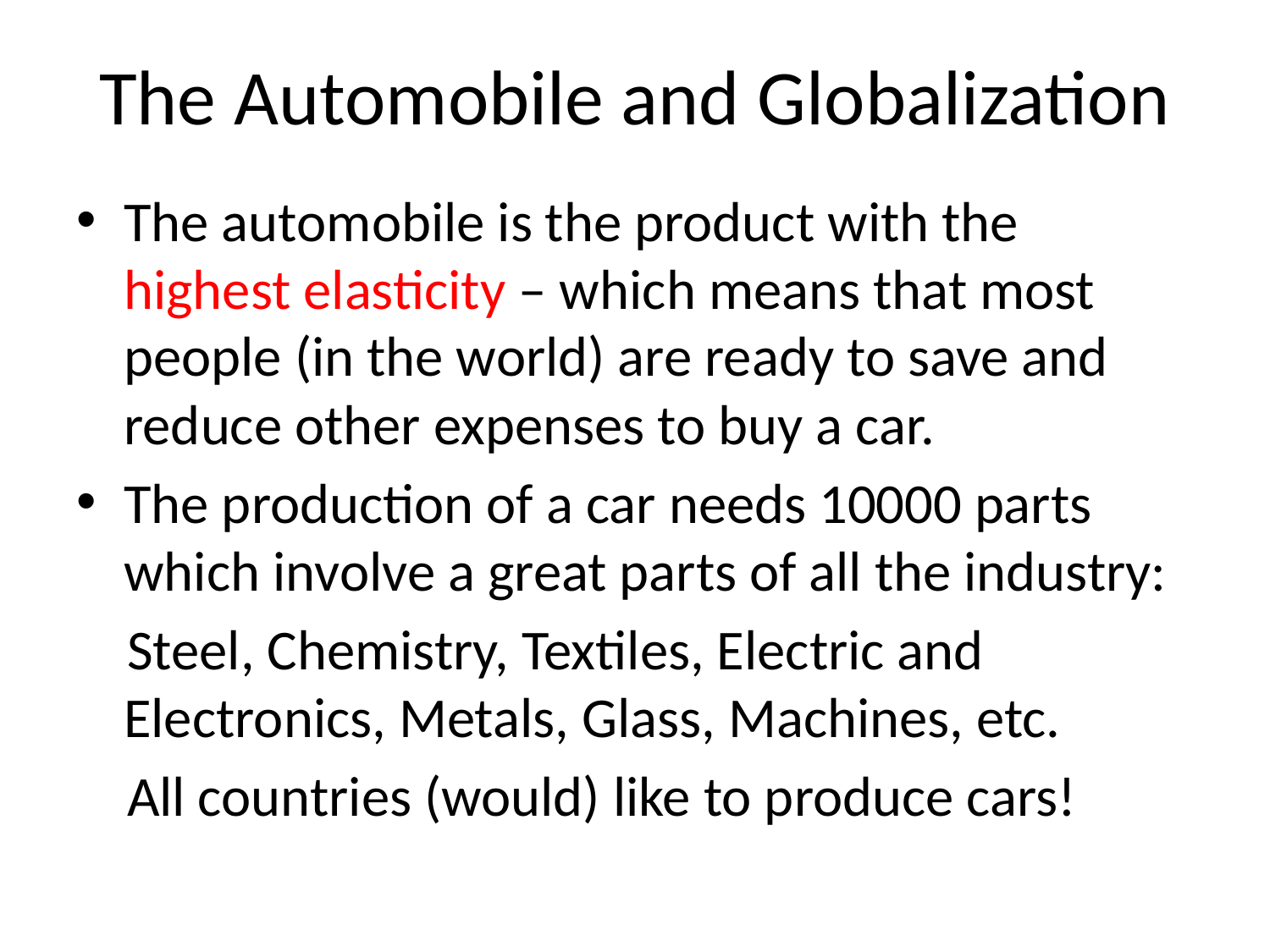

# The Automobile and Globalization
The automobile is the product with the highest elasticity – which means that most people (in the world) are ready to save and reduce other expenses to buy a car.
The production of a car needs 10000 parts which involve a great parts of all the industry:
    Steel, Chemistry, Textiles, Electric and Electronics, Metals, Glass, Machines, etc.
    All countries (would) like to produce cars!